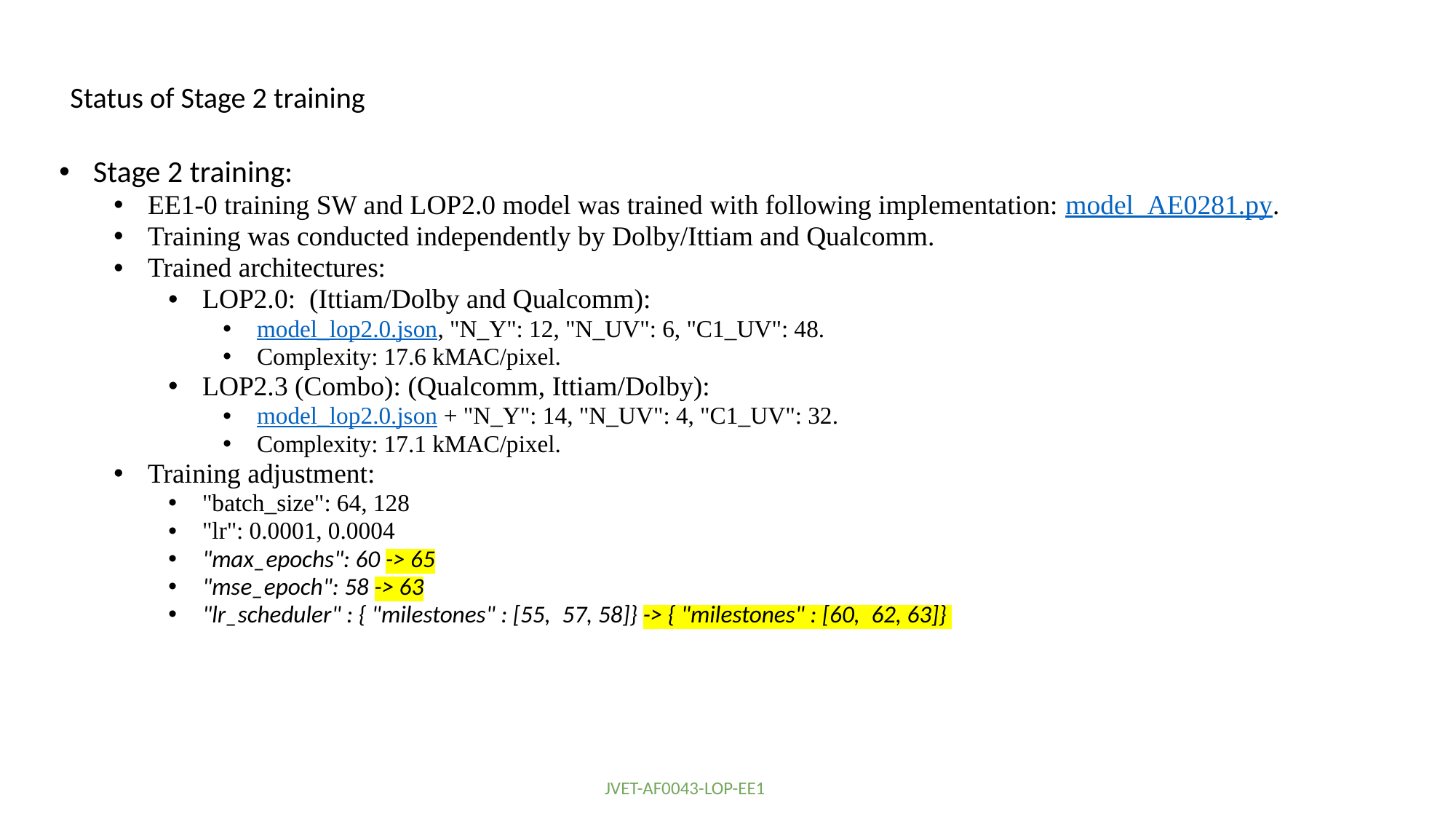

# Status of Stage 2 training
Stage 2 training:
EE1-0 training SW and LOP2.0 model was trained with following implementation: model_AE0281.py.
Training was conducted independently by Dolby/Ittiam and Qualcomm.
Trained architectures:
LOP2.0:  (Ittiam/Dolby and Qualcomm):
model_lop2.0.json, "N_Y": 12, "N_UV": 6, "C1_UV": 48.
Complexity: 17.6 kMAC/pixel.
LOP2.3 (Combo): (Qualcomm, Ittiam/Dolby):
model_lop2.0.json + "N_Y": 14, "N_UV": 4, "C1_UV": 32.
Complexity: 17.1 kMAC/pixel.
Training adjustment:
"batch_size": 64, 128
"lr": 0.0001, 0.0004
"max_epochs": 60 -> 65
"mse_epoch": 58 -> 63
"lr_scheduler" : { "milestones" : [55,  57, 58]} -> { "milestones" : [60,  62, 63]}

JVET-AF0043-LOP-EE1